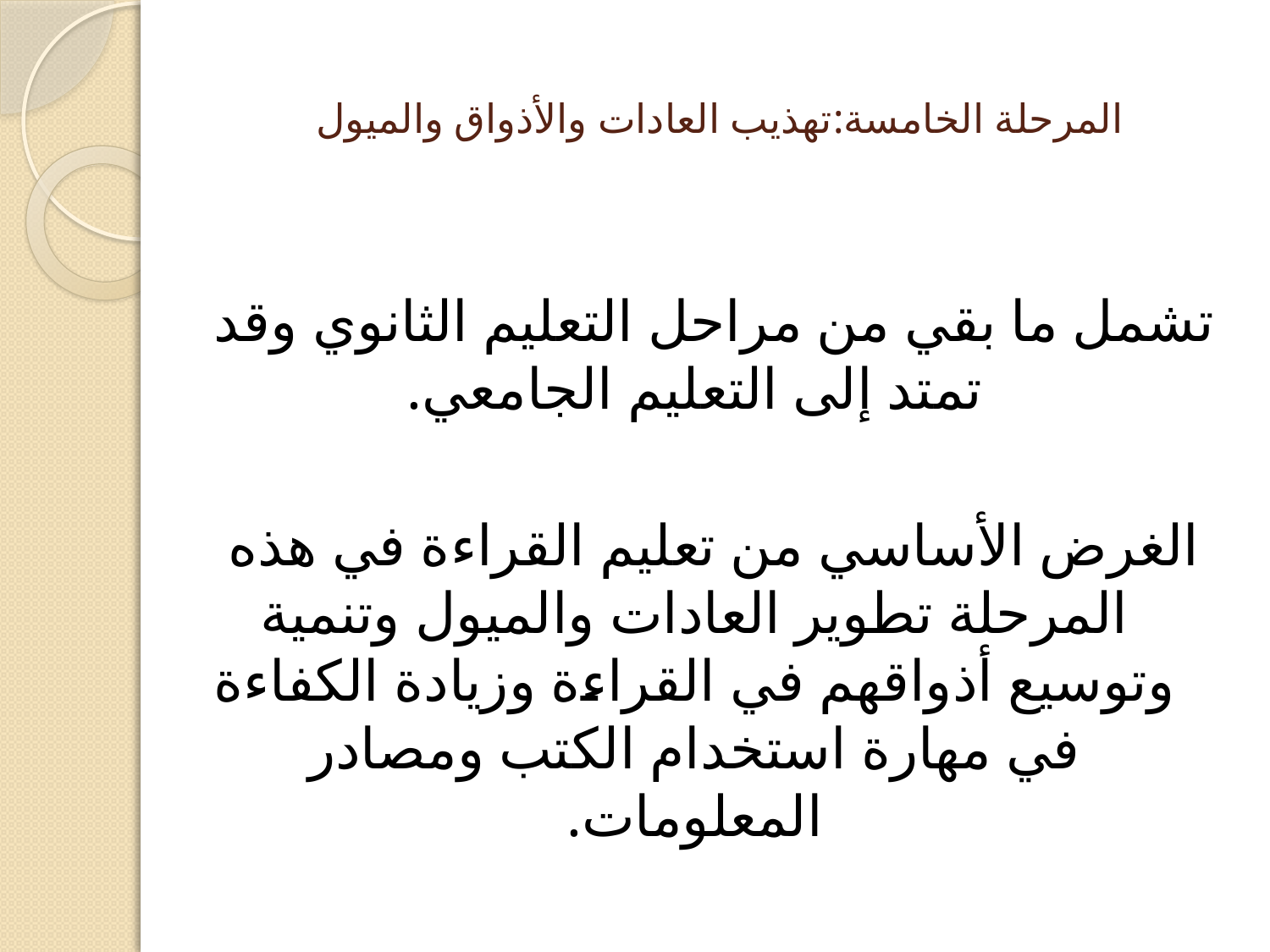

# المرحلة الخامسة:تهذيب العادات والأذواق والميول

تشمل ما بقي من مراحل التعليم الثانوي وقد تمتد إلى التعليم الجامعي.

الغرض الأساسي من تعليم القراءة في هذه المرحلة تطوير العادات والميول وتنمية وتوسيع أذواقهم في القراءة وزيادة الكفاءة في مهارة استخدام الكتب ومصادر المعلومات.